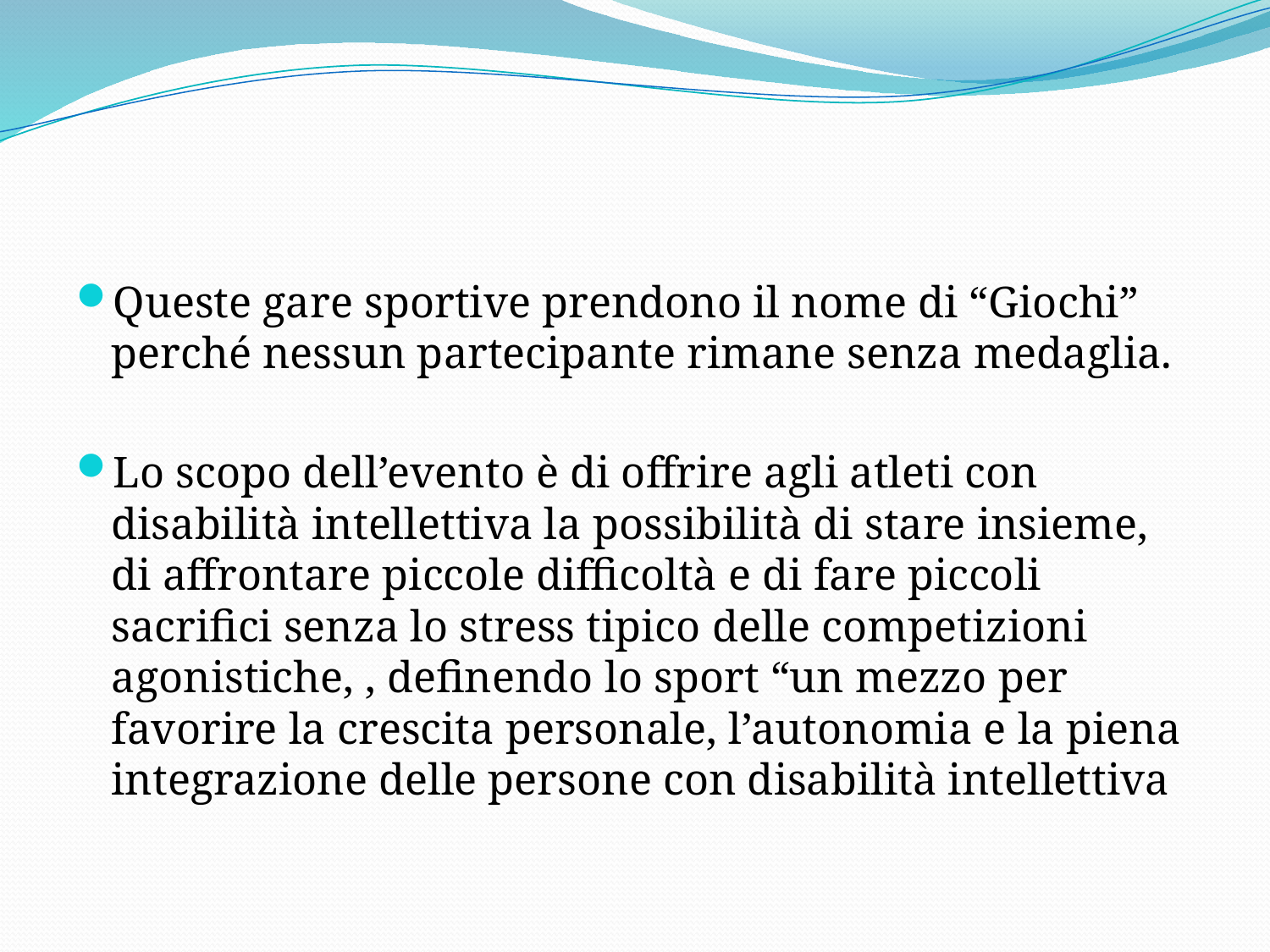

#
Queste gare sportive prendono il nome di “Giochi” perché nessun partecipante rimane senza medaglia.

Lo scopo dell’evento è di offrire agli atleti con disabilità intellettiva la possibilità di stare insieme, di affrontare piccole difficoltà e di fare piccoli sacrifici senza lo stress tipico delle competizioni agonistiche, , definendo lo sport “un mezzo per favorire la crescita personale, l’autonomia e la piena integrazione delle persone con disabilità intellettiva